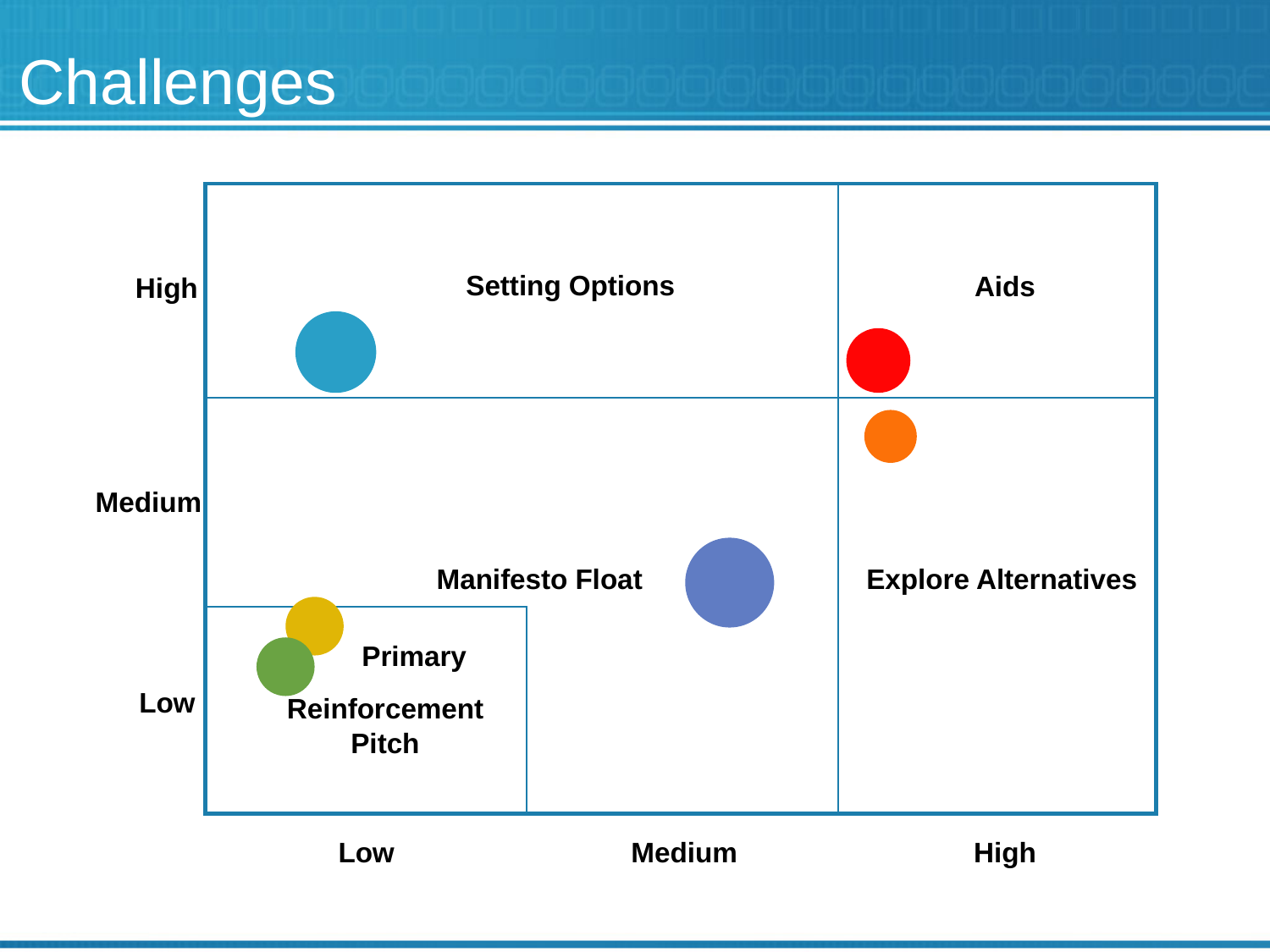

Challenges

Setting Options
Aids
High

Medium

Manifesto Float
Explore Alternatives

Primary

Low
Reinforcement Pitch
Low
Medium
High